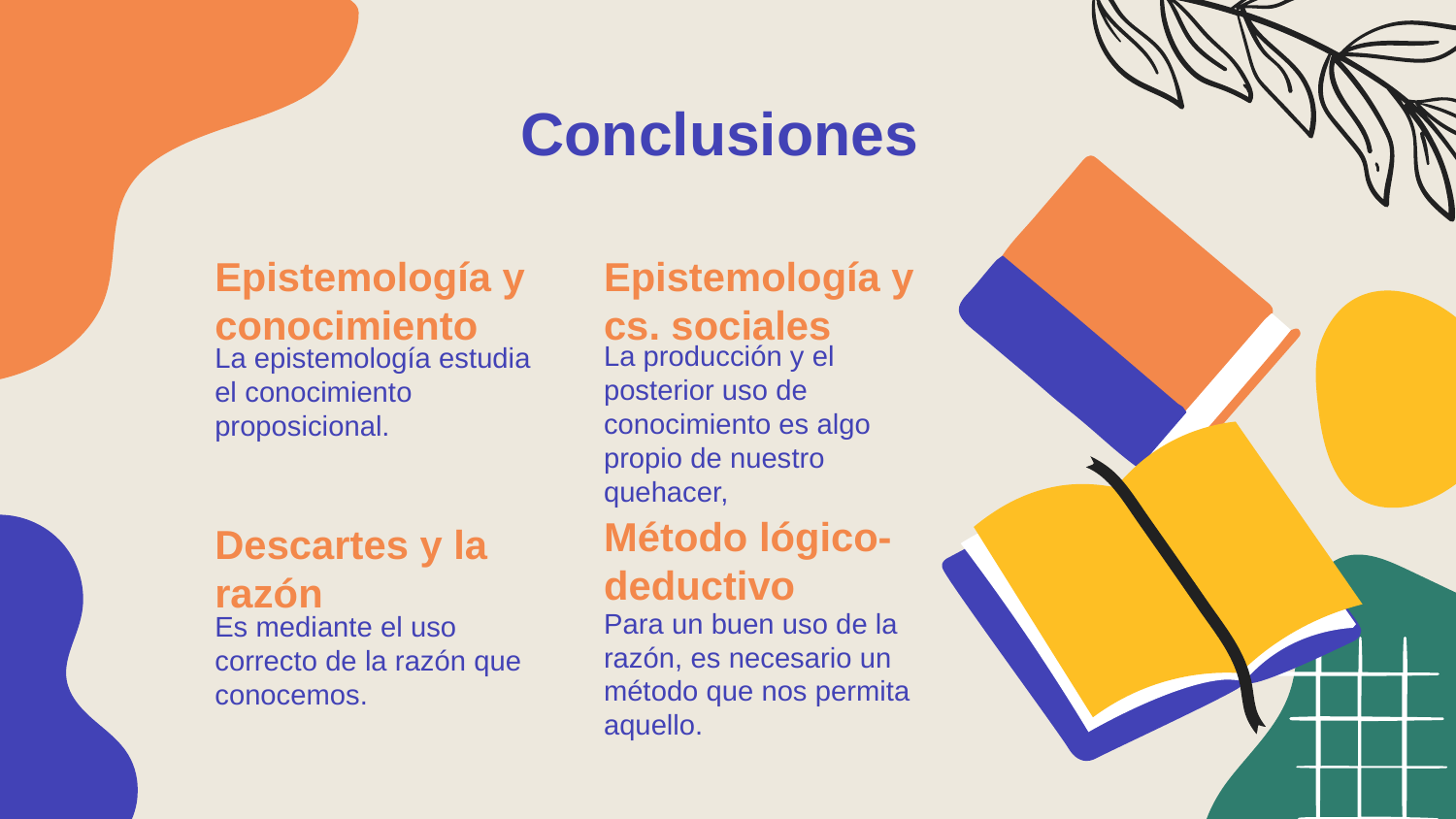

Conclusiones

# Epistemología y conocimiento
Epistemología y cs. sociales
La epistemología estudia el conocimiento proposicional.
La producción y el posterior uso de conocimiento es algo propio de nuestro quehacer,

Método lógico-deductivo
Descartes y la razón
Para un buen uso de la razón, es necesario un método que nos permita aquello.
Es mediante el uso correcto de la razón que conocemos.